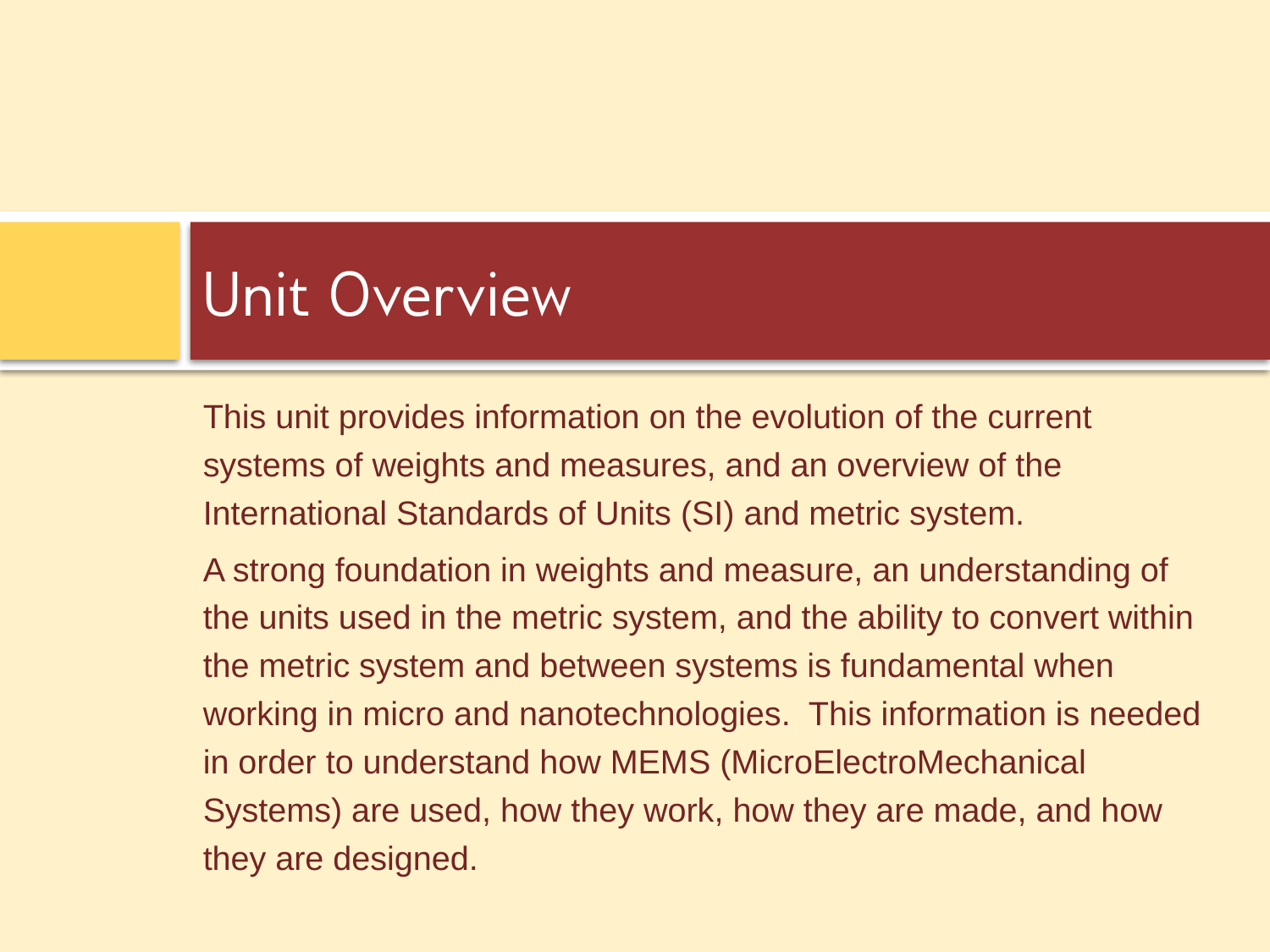

# Unit Overview
This unit provides information on the evolution of the current systems of weights and measures, and an overview of the International Standards of Units (SI) and metric system.
A strong foundation in weights and measure, an understanding of the units used in the metric system, and the ability to convert within the metric system and between systems is fundamental when working in micro and nanotechnologies.  This information is needed in order to understand how MEMS (MicroElectroMechanical Systems) are used, how they work, how they are made, and how they are designed.